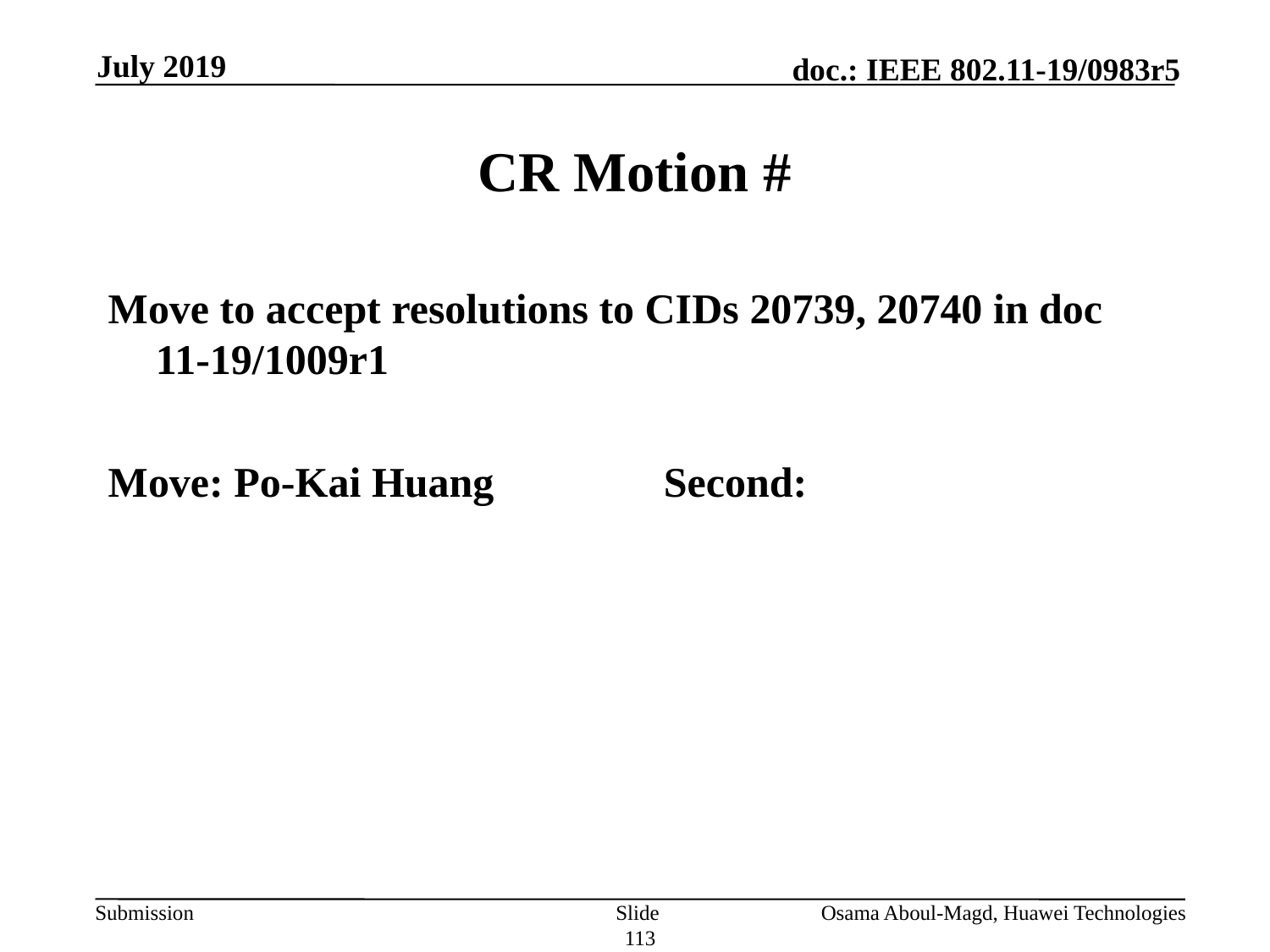

July 2019
# CR Motion #
Move to accept resolutions to CIDs 20739, 20740 in doc 11-19/1009r1

Move: Po-Kai Huang		Second:
Slide 113
Osama Aboul-Magd, Huawei Technologies